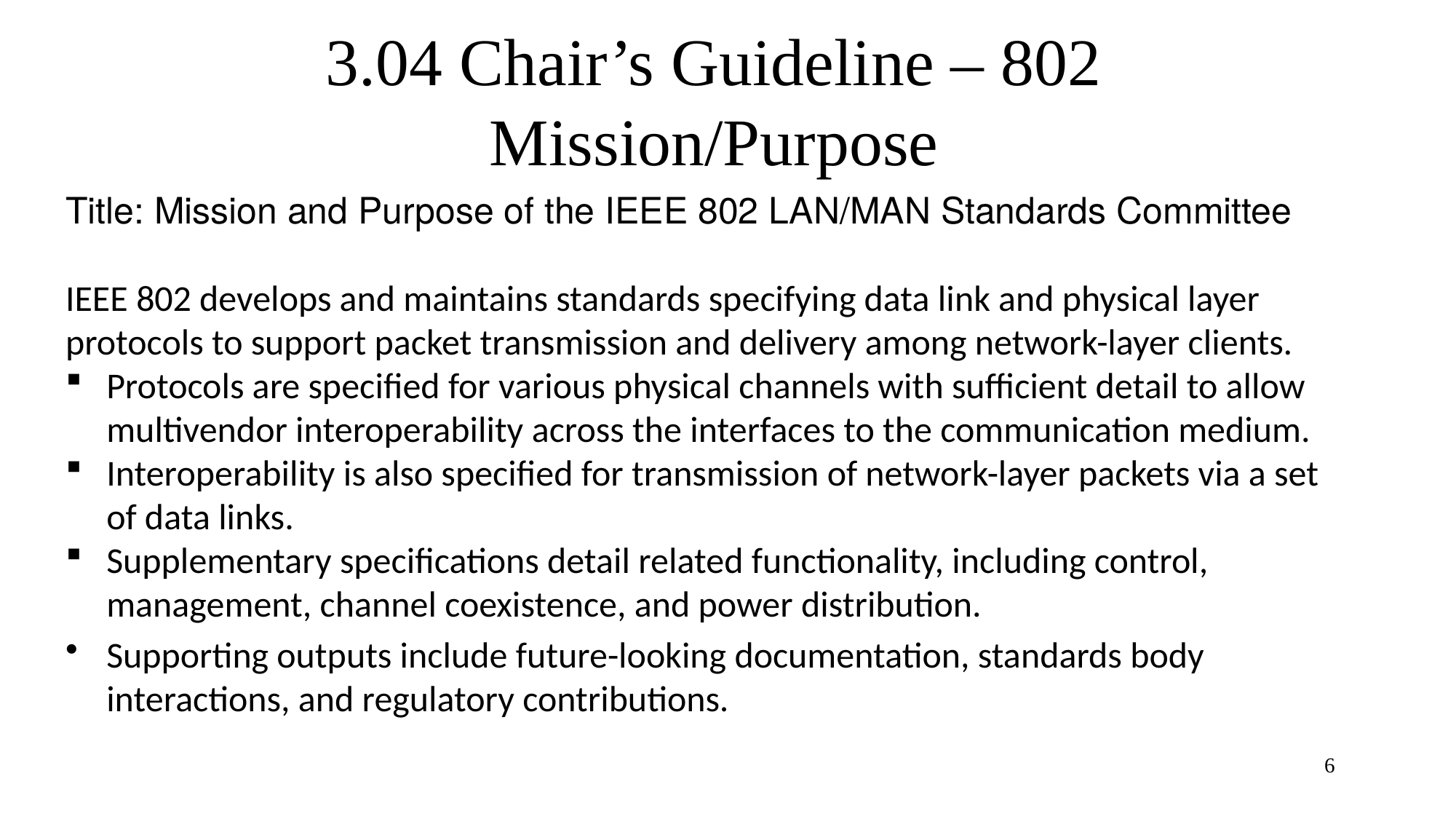

# 3.04 Chair’s Guideline – 802 Mission/Purpose
Title: Mission and Purpose of the IEEE 802 LAN/MAN Standards Committee
IEEE 802 develops and maintains standards specifying data link and physical layer protocols to support packet transmission and delivery among network-layer clients.
Protocols are specified for various physical channels with sufficient detail to allow multivendor interoperability across the interfaces to the communication medium.
Interoperability is also specified for transmission of network-layer packets via a set of data links.
Supplementary specifications detail related functionality, including control, management, channel coexistence, and power distribution.
Supporting outputs include future-looking documentation, standards body interactions, and regulatory contributions.
6